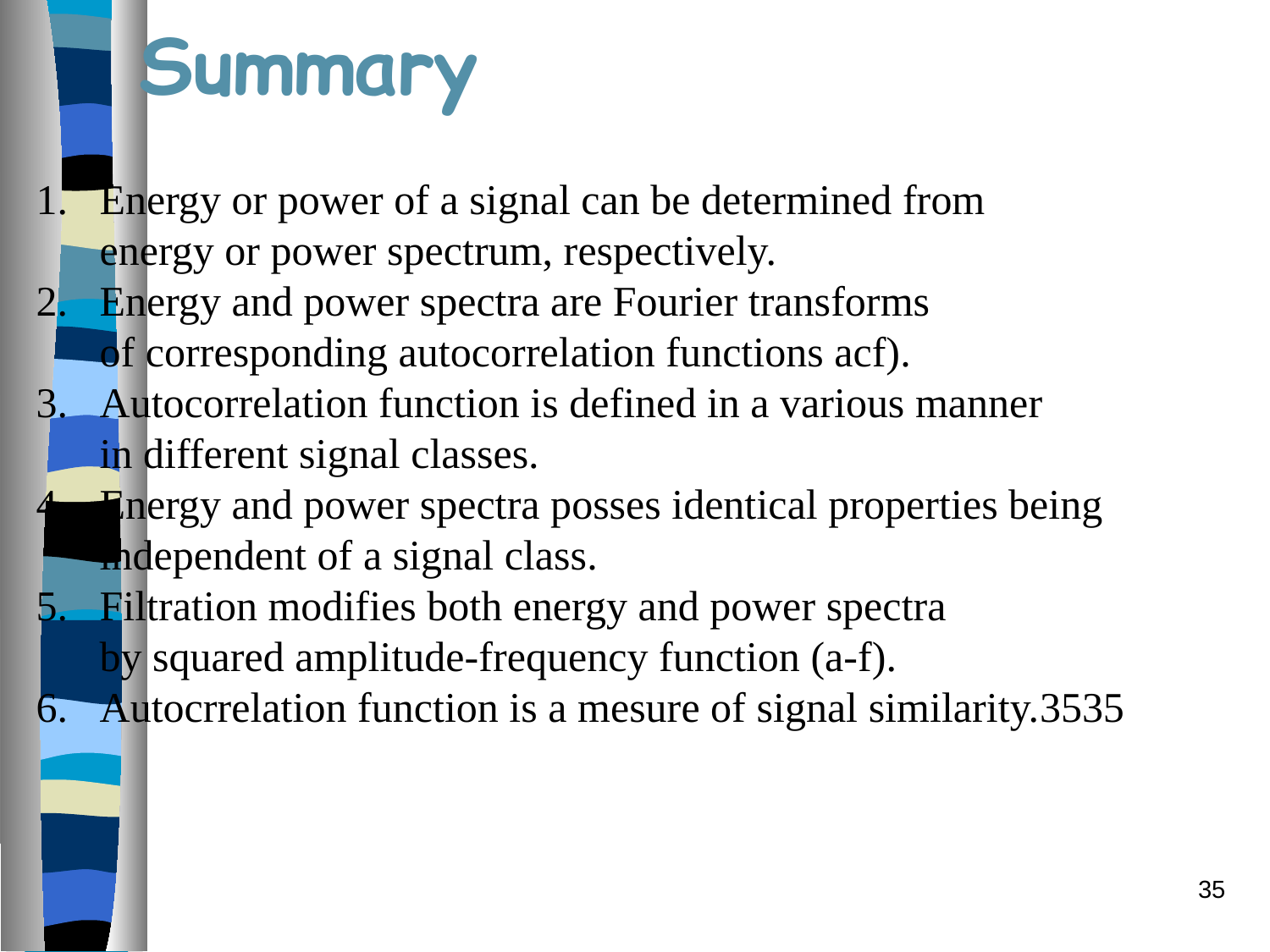

Summary
Energy or power of a signal can be determined from
energy or power spectrum, respectively.
Energy and power spectra are Fourier transforms
of corresponding autocorrelation functions acf).
Autocorrelation function is defined in a various manner
in different signal classes.
Energy and power spectra posses identical properties being
independent of a signal class.
Filtration modifies both energy and power spectra
by squared amplitude-frequency function (a-f).
Autocrrelation function is a mesure of signal similarity.3535

35